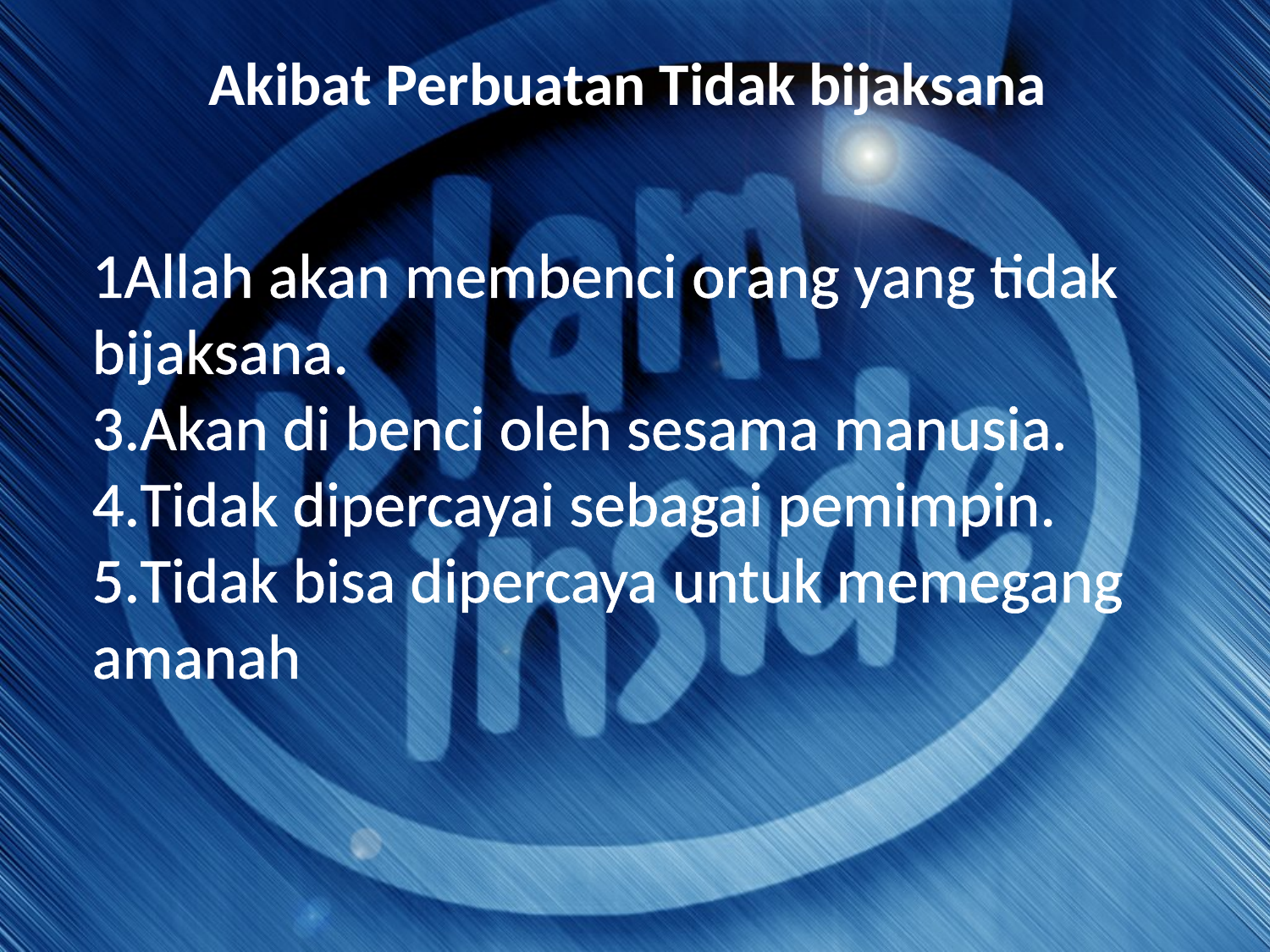

# Akibat Perbuatan Tidak bijaksana
1Allah akan membenci orang yang tidak bijaksana.
3.Akan di benci oleh sesama manusia.
4.Tidak dipercayai sebagai pemimpin.
5.Tidak bisa dipercaya untuk memegang amanah